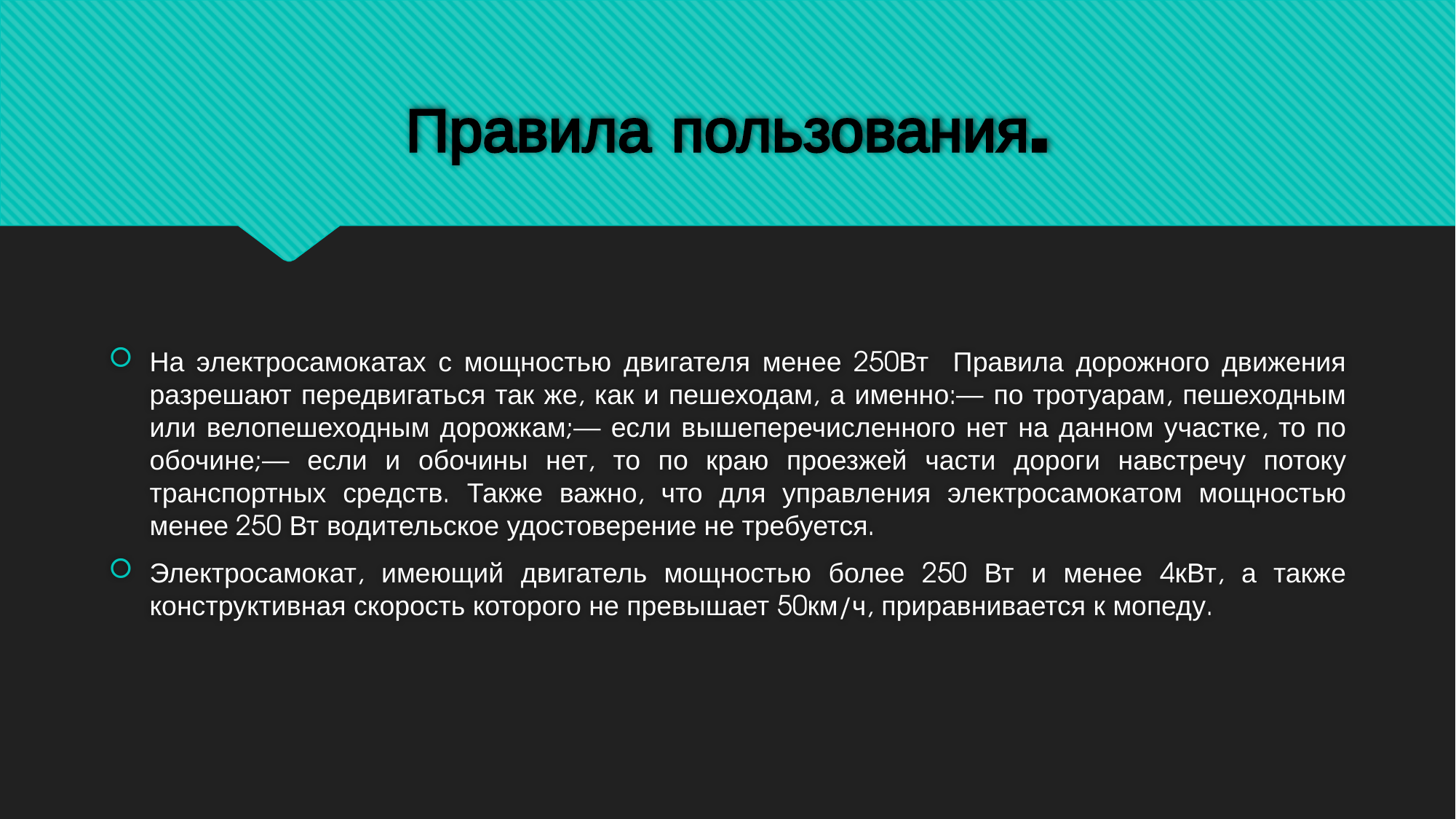

# Правила пользования.
На электросамокатах с мощностью двигателя менее 250Вт  Правила дорожного движения разрешают передвигаться так же, как и пешеходам, а именно:— по тротуарам, пешеходным или велопешеходным дорожкам;— если вышеперечисленного нет на данном участке, то по обочине;— если и обочины нет, то по краю проезжей части дороги навстречу потоку транспортных средств. Также важно, что для управления электросамокатом мощностью менее 250 Вт водительское удостоверение не требуется.
Электросамокат, имеющий двигатель мощностью более 250 Вт и менее 4кВт, а также конструктивная скорость которого не превышает 50км/ч, приравнивается к мопеду.